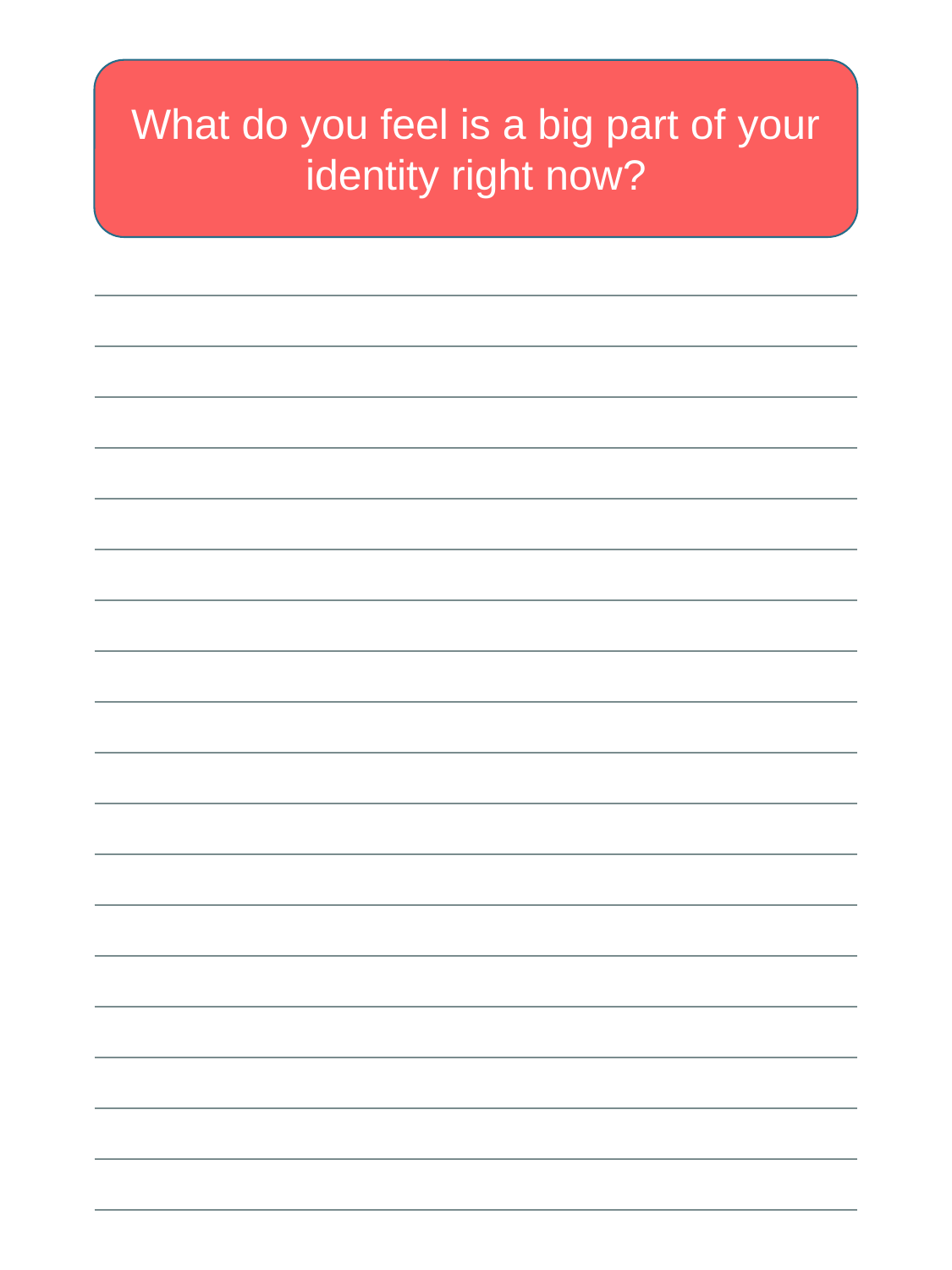

What do you feel is a big part of your identity right now?
|  |
| --- |
|  |
|  |
|  |
|  |
|  |
|  |
|  |
|  |
|  |
|  |
|  |
|  |
|  |
|  |
|  |
|  |
|  |